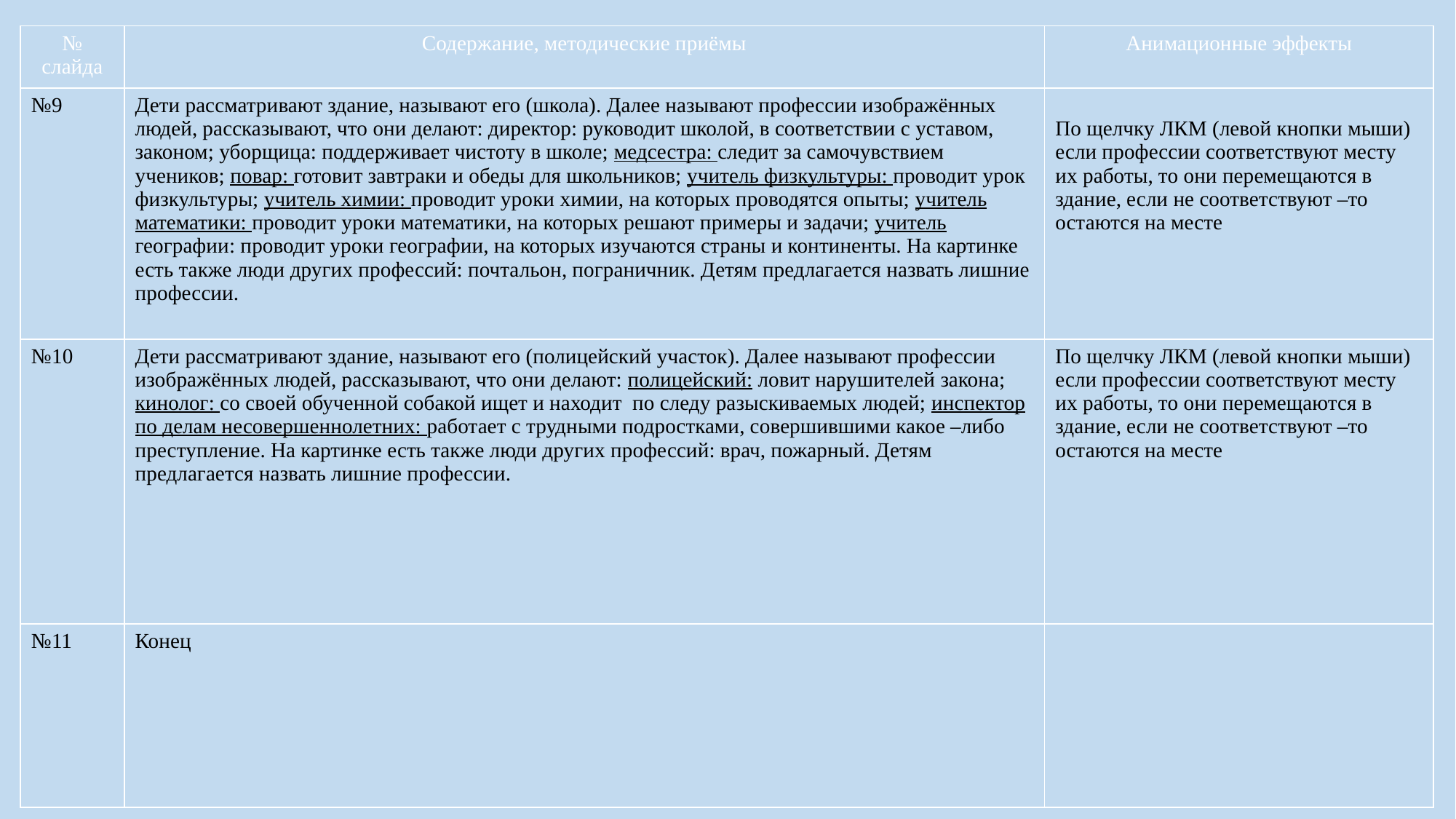

| № слайда | Содержание, методические приёмы | Анимационные эффекты |
| --- | --- | --- |
| №9 | Дети рассматривают здание, называют его (школа). Далее называют профессии изображённых людей, рассказывают, что они делают: директор: руководит школой, в соответствии с уставом, законом; уборщица: поддерживает чистоту в школе; медсестра: следит за самочувствием учеников; повар: готовит завтраки и обеды для школьников; учитель физкультуры: проводит урок физкультуры; учитель химии: проводит уроки химии, на которых проводятся опыты; учитель математики: проводит уроки математики, на которых решают примеры и задачи; учитель географии: проводит уроки географии, на которых изучаются страны и континенты. На картинке есть также люди других профессий: почтальон, пограничник. Детям предлагается назвать лишние профессии. | По щелчку ЛКМ (левой кнопки мыши) если профессии соответствуют месту их работы, то они перемещаются в здание, если не соответствуют –то остаются на месте |
| №10 | Дети рассматривают здание, называют его (полицейский участок). Далее называют профессии изображённых людей, рассказывают, что они делают: полицейский: ловит нарушителей закона; кинолог: со своей обученной собакой ищет и находит по следу разыскиваемых людей; инспектор по делам несовершеннолетних: работает с трудными подростками, совершившими какое –либо преступление. На картинке есть также люди других профессий: врач, пожарный. Детям предлагается назвать лишние профессии. | По щелчку ЛКМ (левой кнопки мыши) если профессии соответствуют месту их работы, то они перемещаются в здание, если не соответствуют –то остаются на месте |
| №11 | Конец |  |